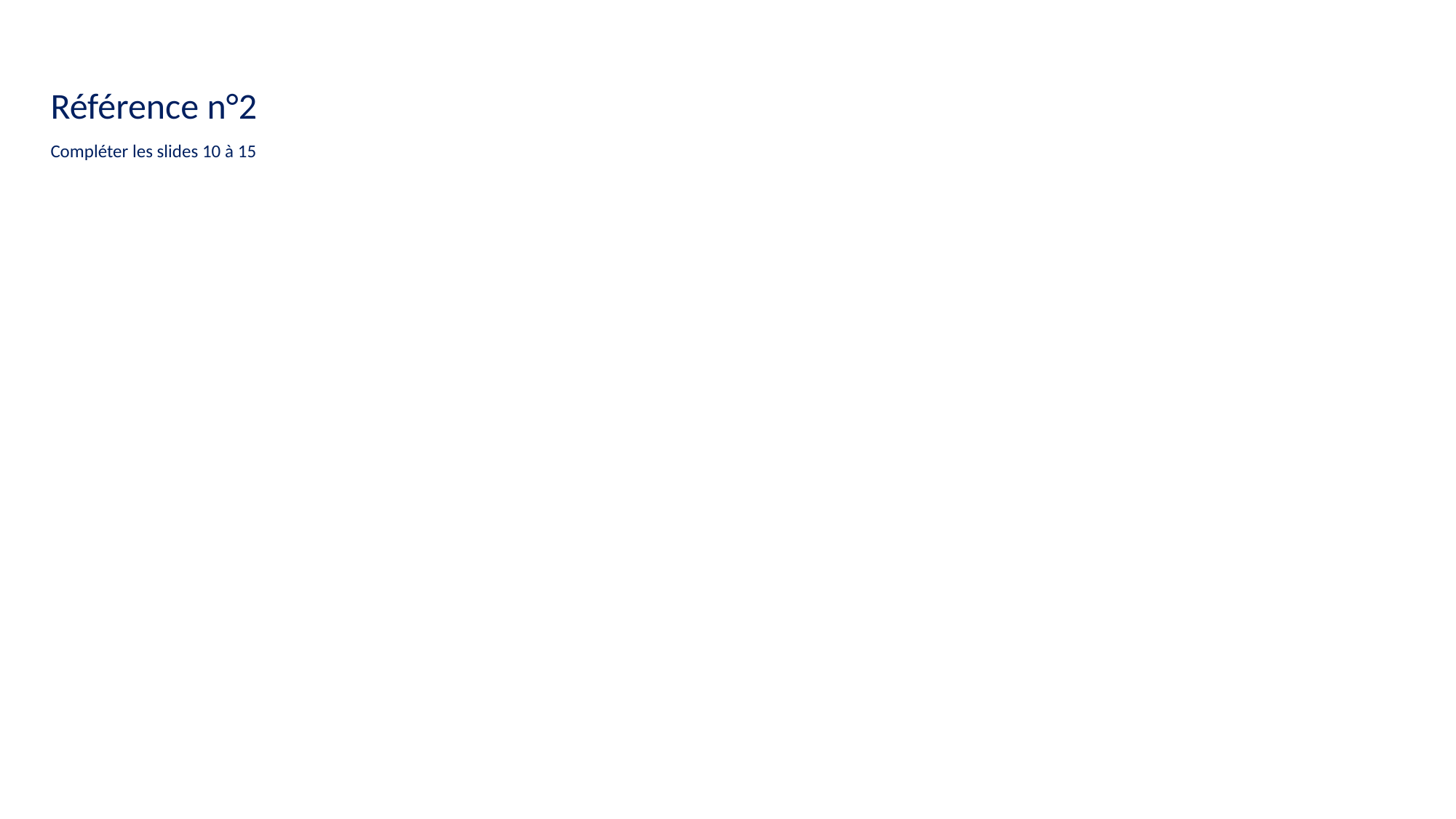

Référence n°2
Compléter les slides 10 à 15